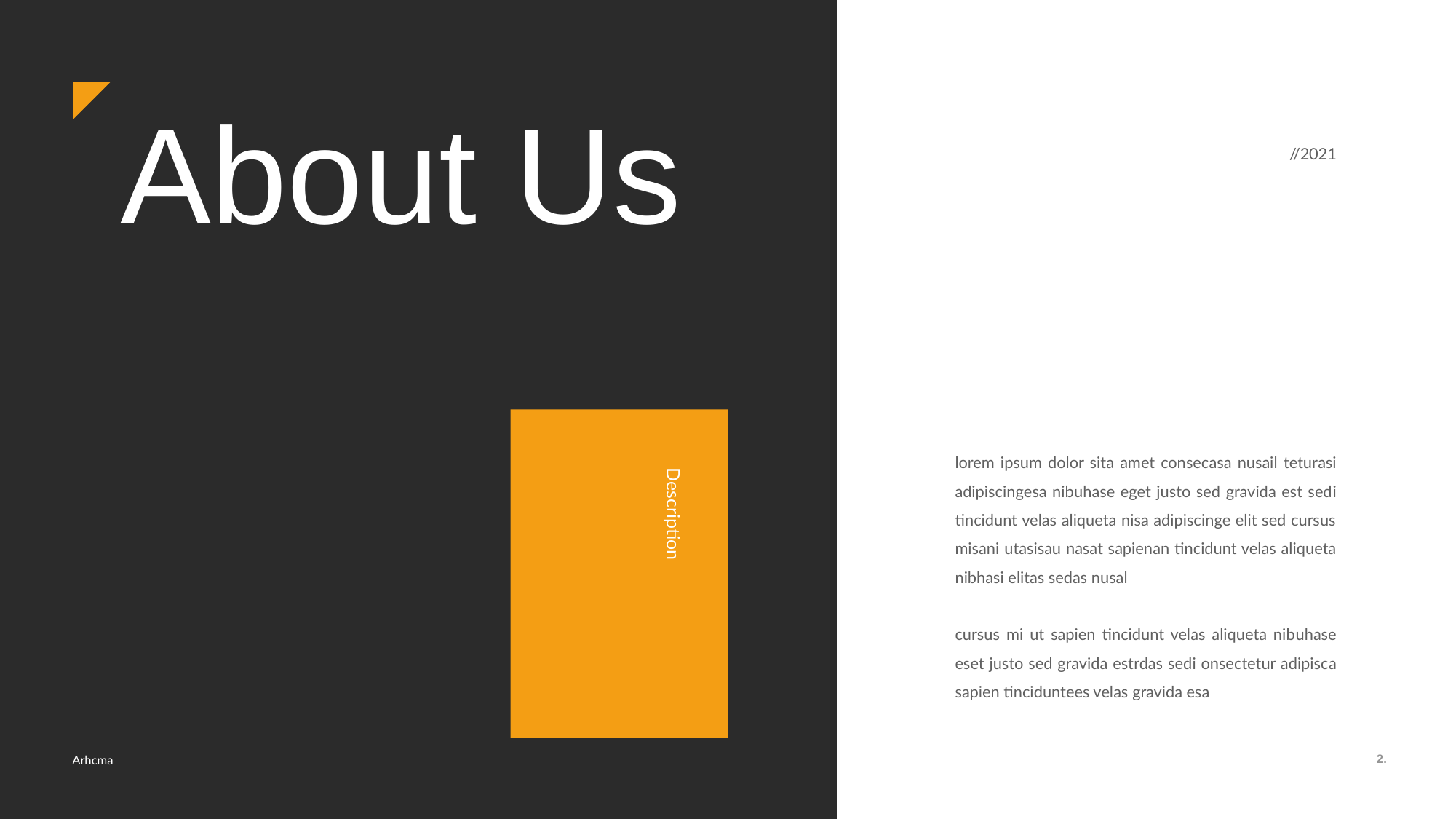

About Us

//2021

lorem ipsum dolor sita amet consecasa nusail teturasi adipiscingesa nibuhase eget justo sed gravida est sedi tincidunt velas aliqueta nisa adipiscinge elit sed cursus misani utasisau nasat sapienan tincidunt velas aliqueta nibhasi elitas sedas nusal

cursus mi ut sapien tincidunt velas aliqueta nibuhase eset justo sed gravida estrdas sedi onsectetur adipisca sapien tinciduntees velas gravida esa
Description
2.
Arhcma